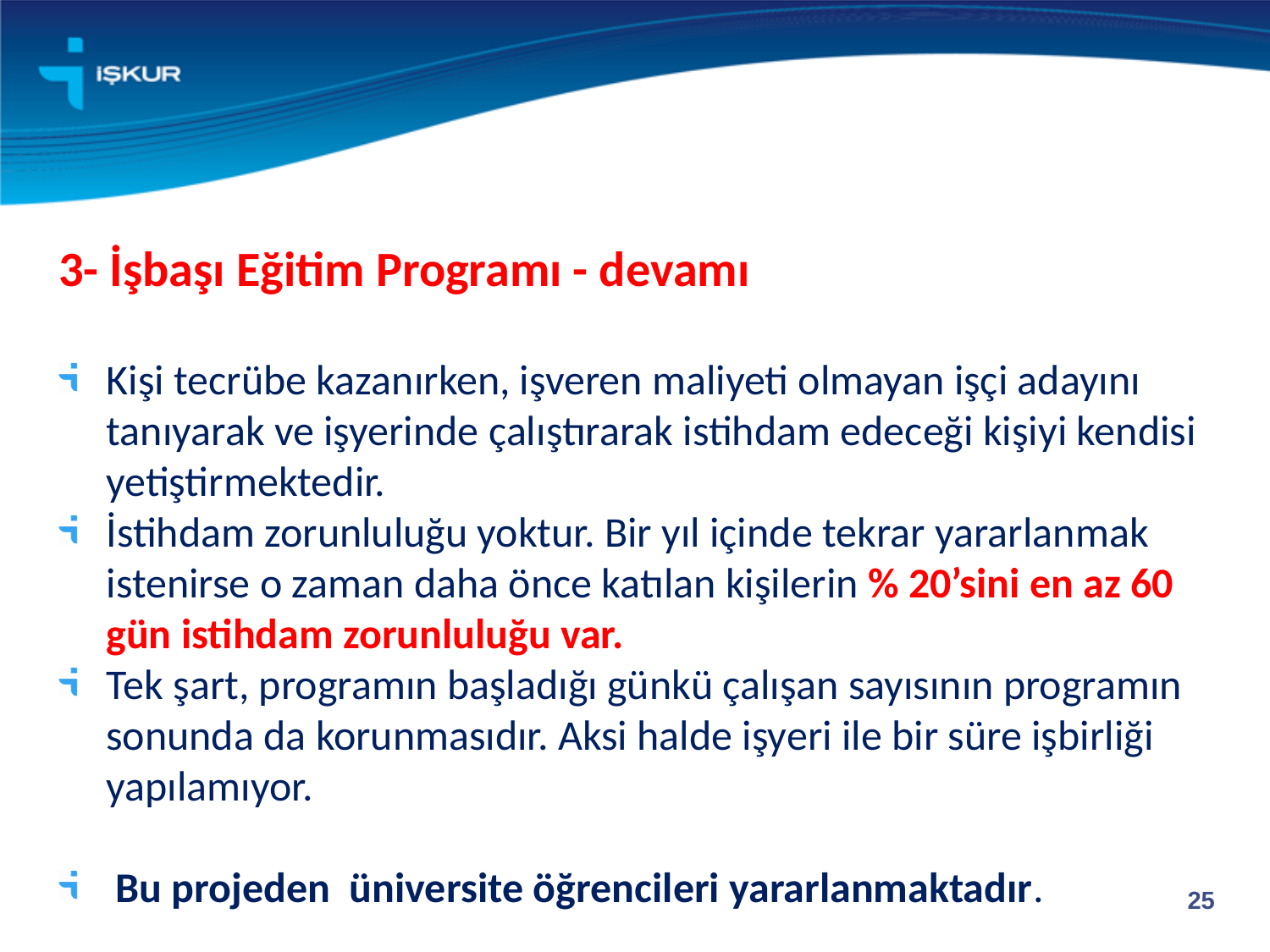

3- İşbaşı Eğitim Programı - devamı
Kişi tecrübe kazanırken, işveren maliyeti olmayan işçi adayını tanıyarak ve işyerinde çalıştırarak istihdam edeceği kişiyi kendisi yetiştirmektedir.
İstihdam zorunluluğu yoktur. Bir yıl içinde tekrar yararlanmak istenirse o zaman daha önce katılan kişilerin % 20’sini en az 60 gün istihdam zorunluluğu var.
Tek şart, programın başladığı günkü çalışan sayısının programın sonunda da korunmasıdır. Aksi halde işyeri ile bir süre işbirliği yapılamıyor.

 Bu projeden  üniversite öğrencileri yararlanmaktadır.
25